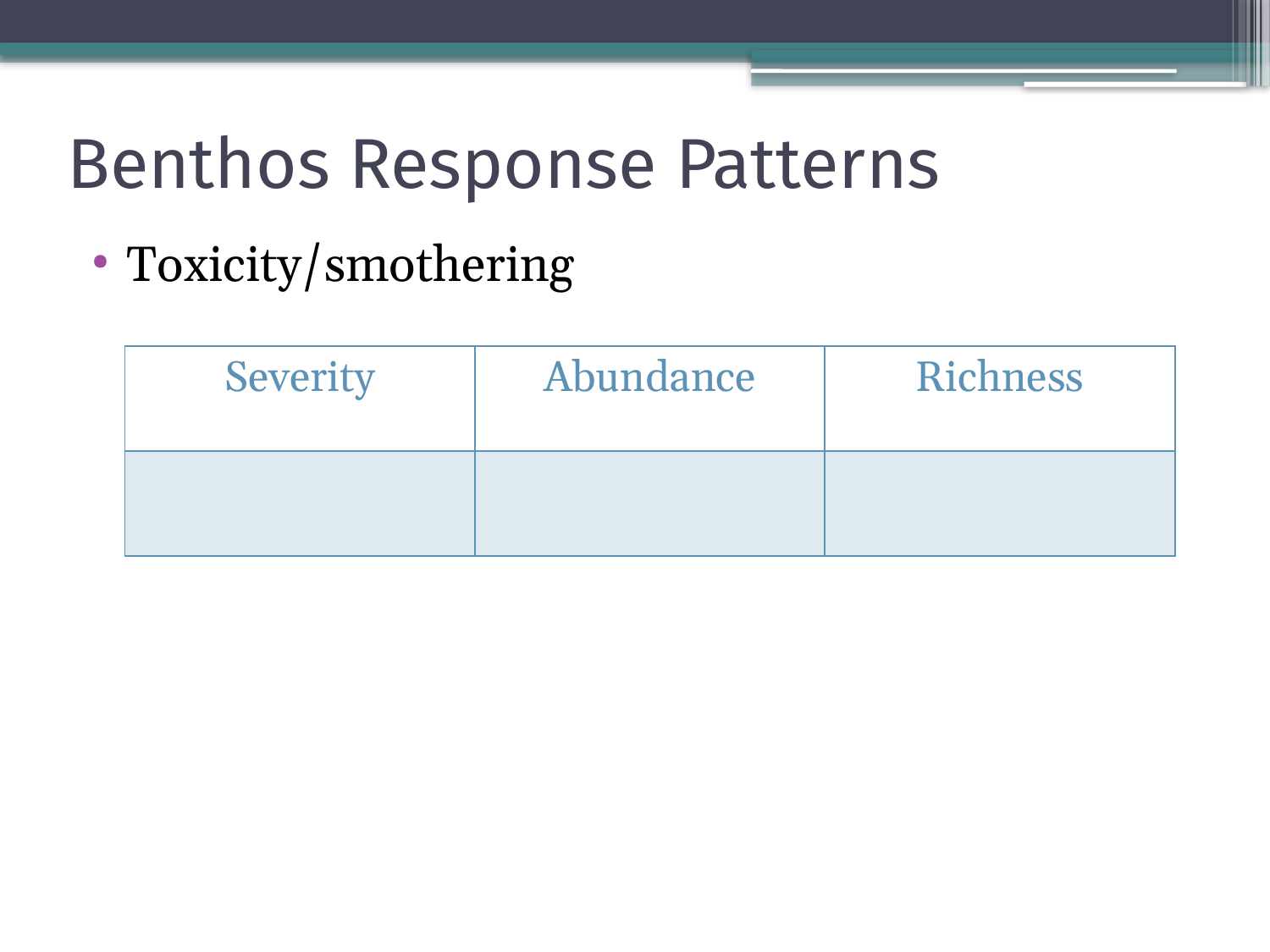

# Benthos Response Patterns
Toxicity/smothering
| Severity | Abundance | Richness |
| --- | --- | --- |
|  |  |  |